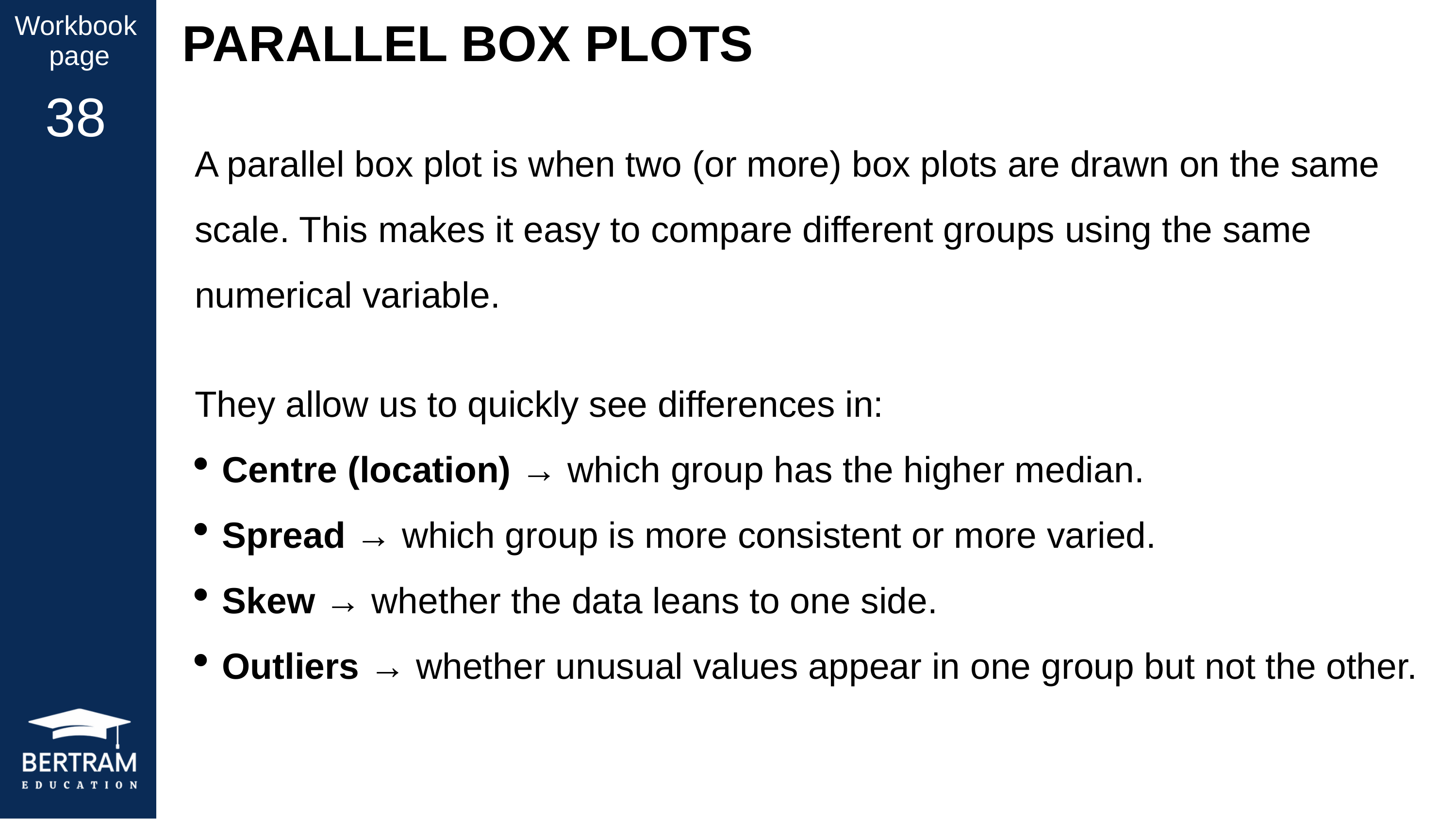

PARALLEL BOX PLOTS
Workbook
page
38
A parallel box plot is when two (or more) box plots are drawn on the same scale. This makes it easy to compare different groups using the same numerical variable.

They allow us to quickly see differences in:
Centre (location) → which group has the higher median.
Spread → which group is more consistent or more varied.
Skew → whether the data leans to one side.
Outliers → whether unusual values appear in one group but not the other.